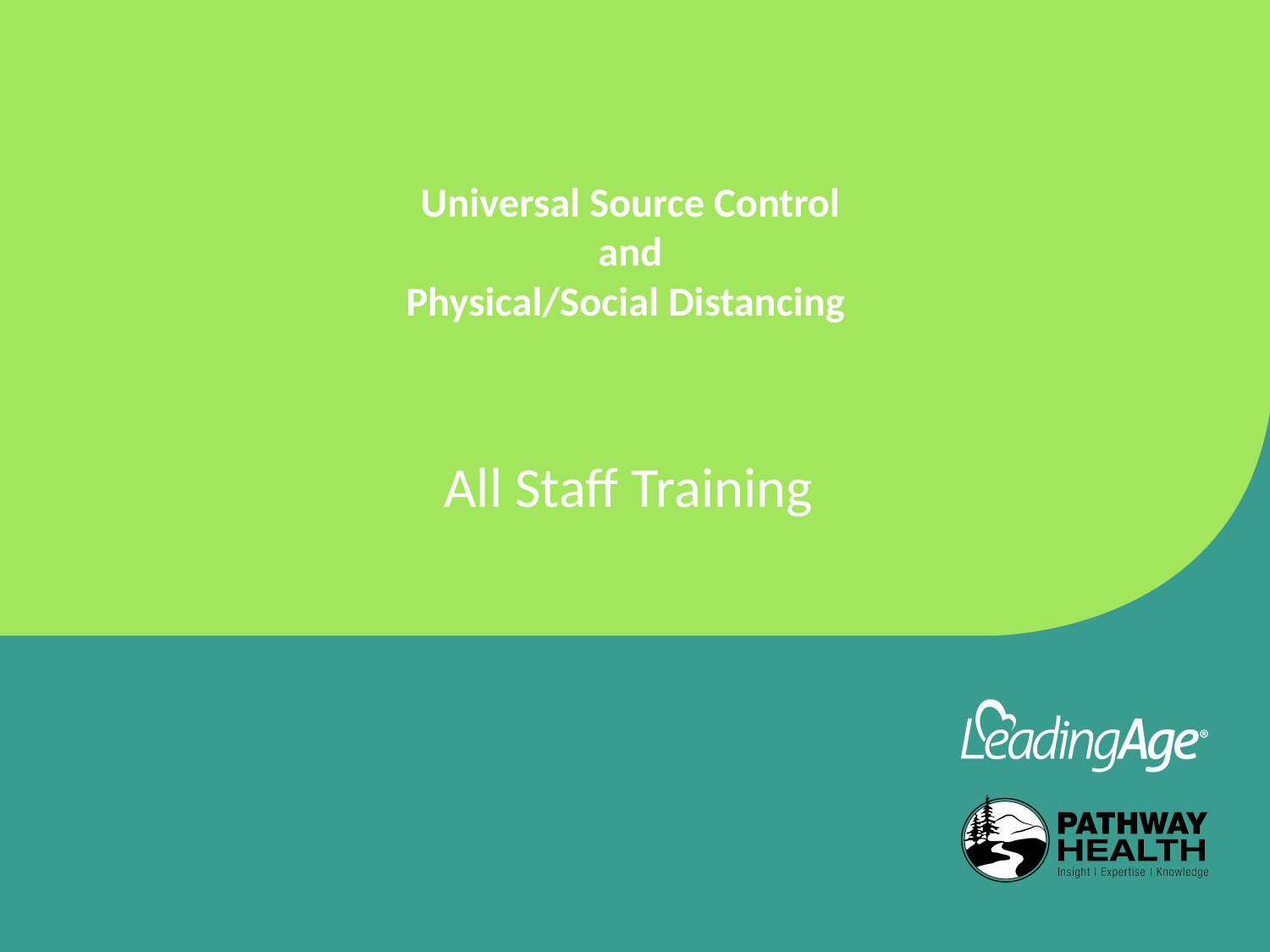

# Universal Source Control and Physical/Social Distancing
All Staff Training